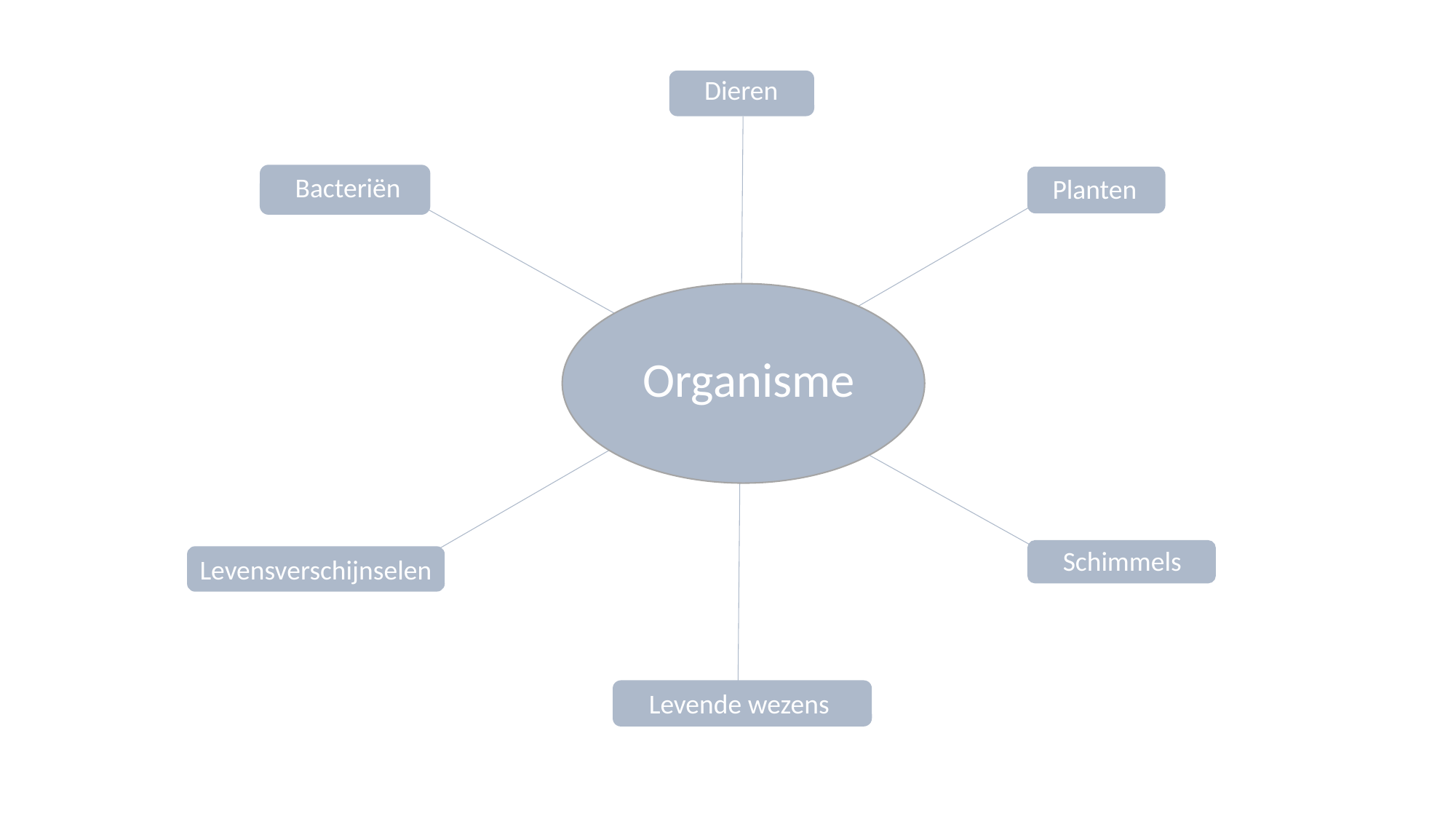

Dieren

Bacteriën

 Planten

Organisme
       Schimmels

Levensverschijnselen

    Levende wezens